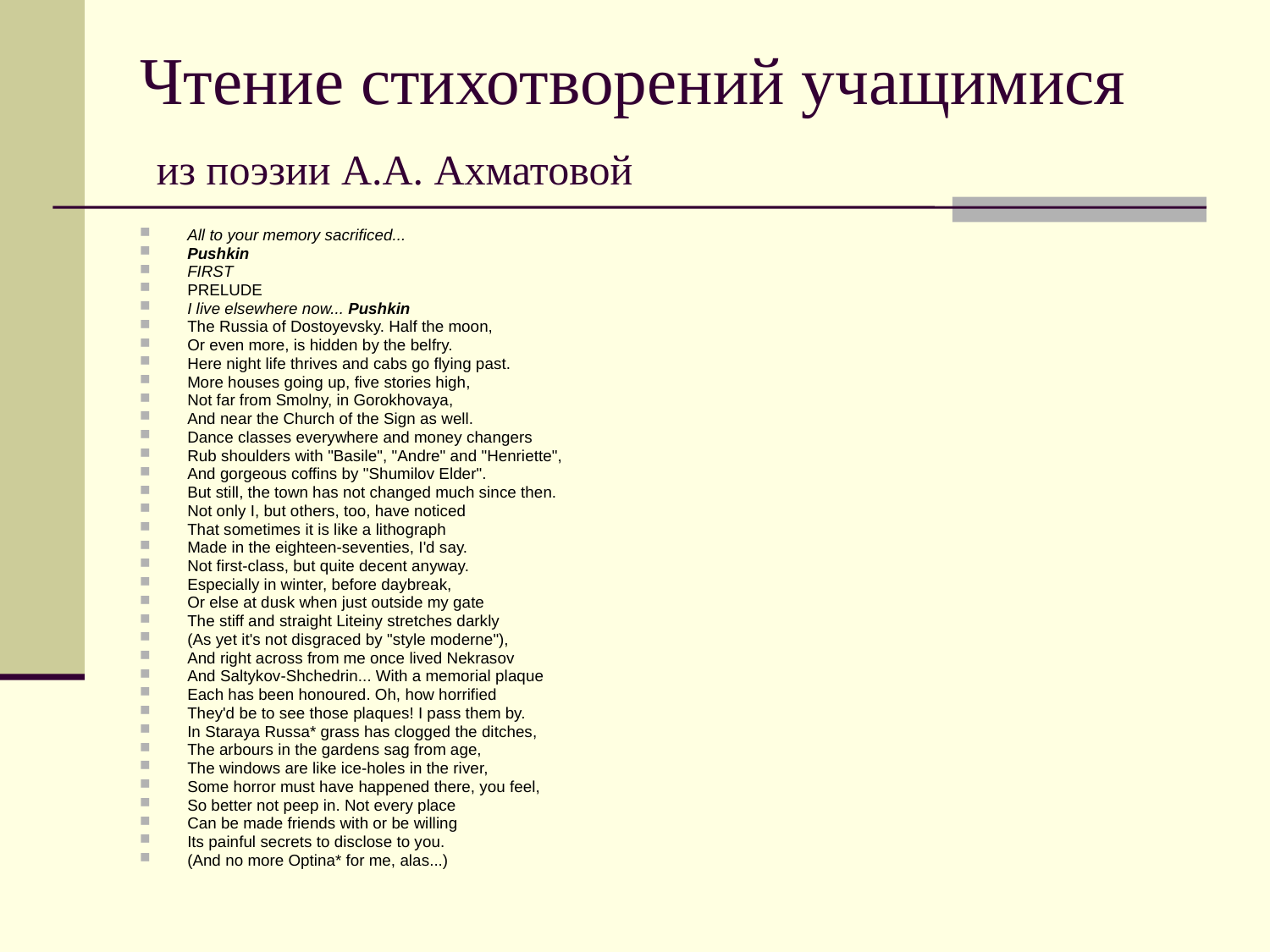

# Чтение стихотворений учащимися из поэзии А.А. Ахматовой
All to your memory sacrificed...
Pushkin
FIRST
PRELUDE
I live elsewhere now... Pushkin
The Russia of Dostoyevsky. Half the moon,
Or even more, is hidden by the belfry.
Here night life thrives and cabs go flying past.
More houses going up, five stories high,
Not far from Smolny, in Gorokhovaya,
And near the Church of the Sign as well.
Dance classes everywhere and money changers
Rub shoulders with "Basile", "Andre" and "Henriette",
And gorgeous coffins by "Shumilov Elder".
But still, the town has not changed much since then.
Not only I, but others, too, have noticed
That sometimes it is like a lithograph
Made in the eighteen-seventies, I'd say.
Not first-class, but quite decent anyway.
Especially in winter, before daybreak,
Or else at dusk when just outside my gate
The stiff and straight Liteiny stretches darkly
(As yet it's not disgraced by "style moderne"),
And right across from me once lived Nekrasov
And Saltykov-Shchedrin... With a memorial plaque
Each has been honoured. Oh, how horrified
They'd be to see those plaques! I pass them by.
In Staraya Russa* grass has clogged the ditches,
The arbours in the gardens sag from age,
The windows are like ice-holes in the river,
Some horror must have happened there, you feel,
So better not peep in. Not every place
Can be made friends with or be willing
Its painful secrets to disclose to you.
(And no more Optina* for me, alas...)